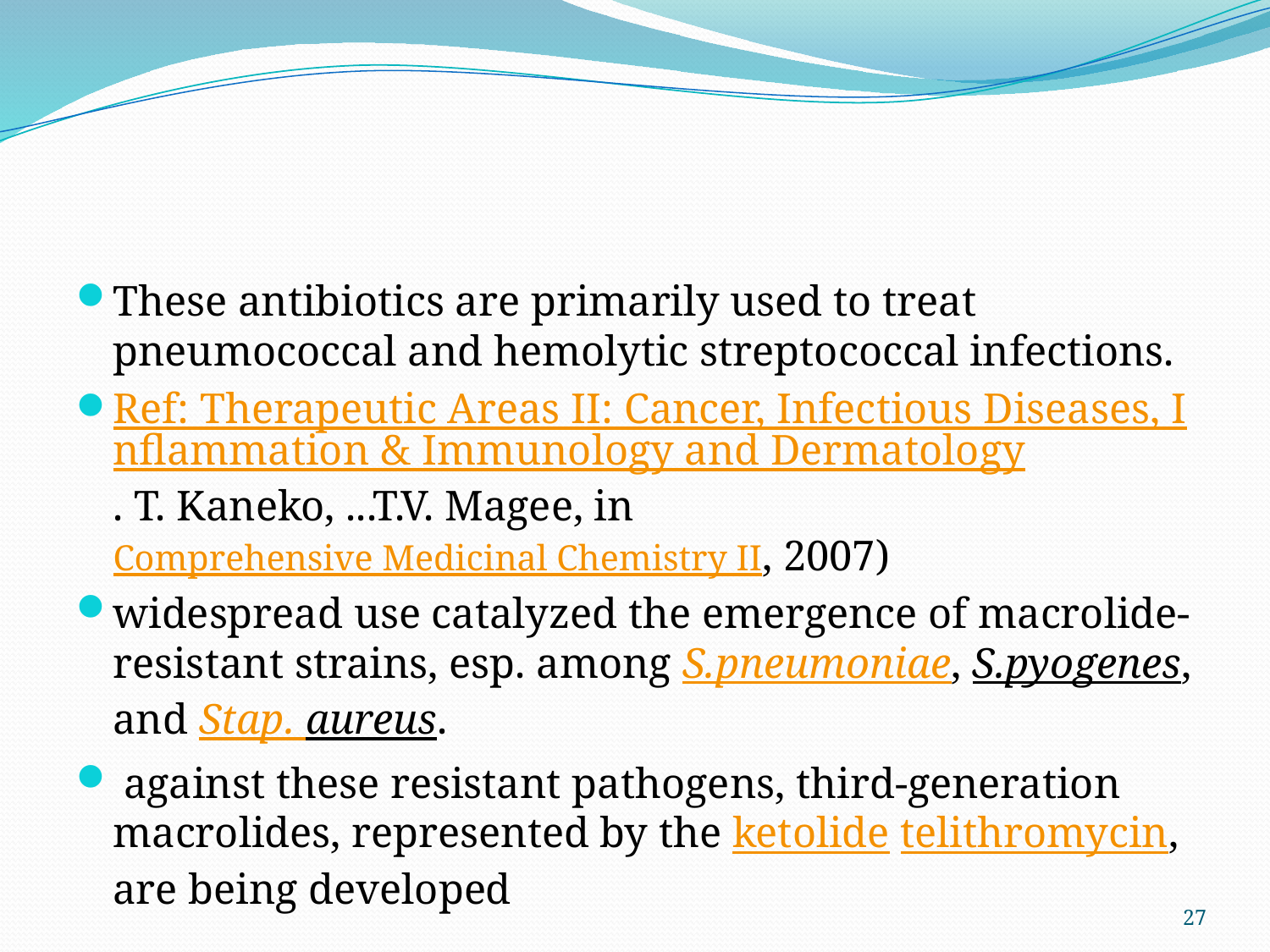

#
These antibiotics are primarily used to treat pneumococcal and hemolytic streptococcal infections.
Ref: Therapeutic Areas II: Cancer, Infectious Diseases, Inflammation & Immunology and Dermatology. T. Kaneko, ...T.V. Magee, in Comprehensive Medicinal Chemistry II, 2007)
widespread use catalyzed the emergence of macrolide-resistant strains, esp. among S.pneumoniae, S.pyogenes, and Stap. aureus.
 against these resistant pathogens, third-generation macrolides, represented by the ketolide telithromycin, are being developed

27